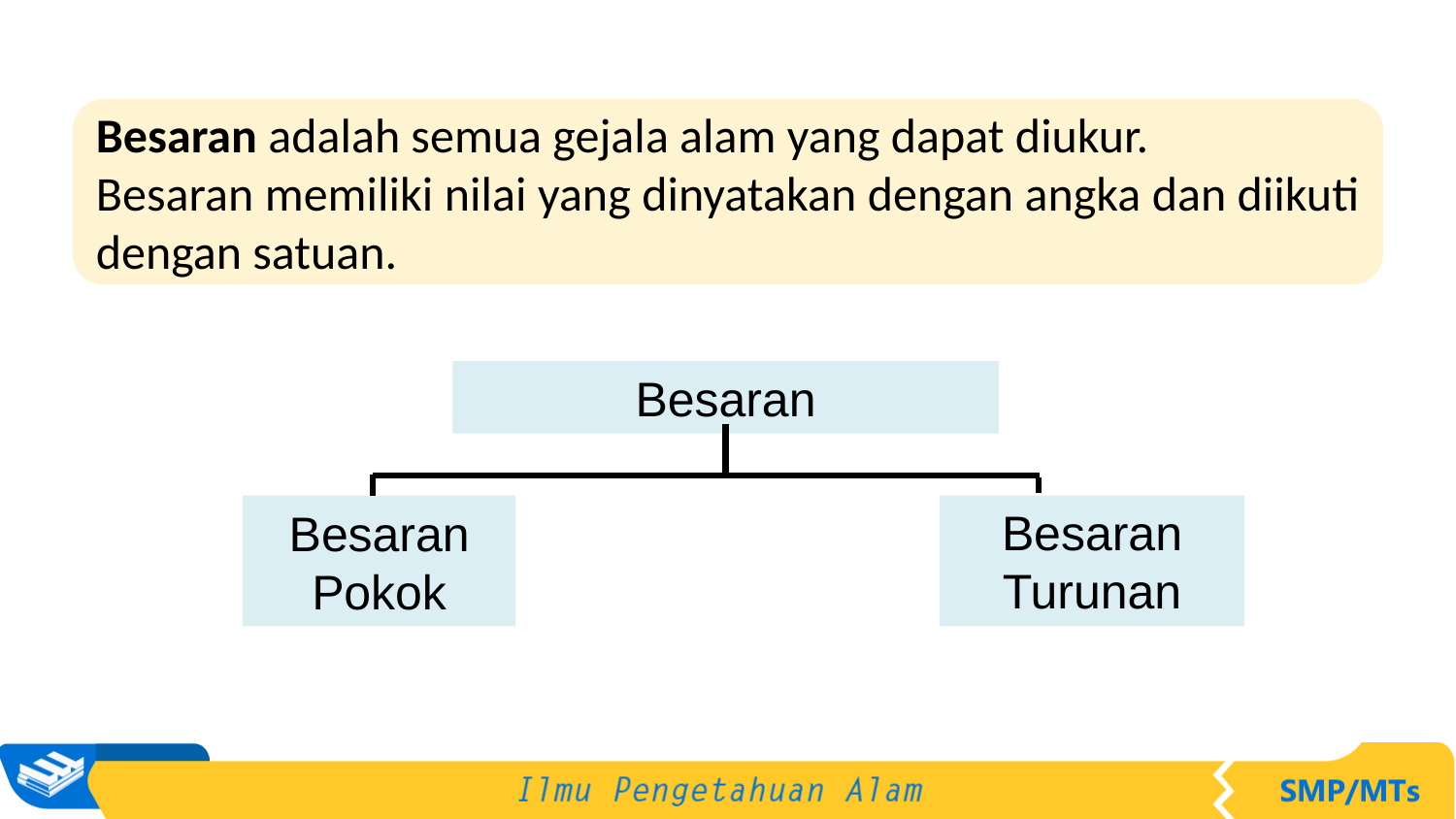

Besaran adalah semua gejala alam yang dapat diukur.
Besaran memiliki nilai yang dinyatakan dengan angka dan diikuti dengan satuan.
Besaran
Besaran
Turunan
Besaran
Pokok